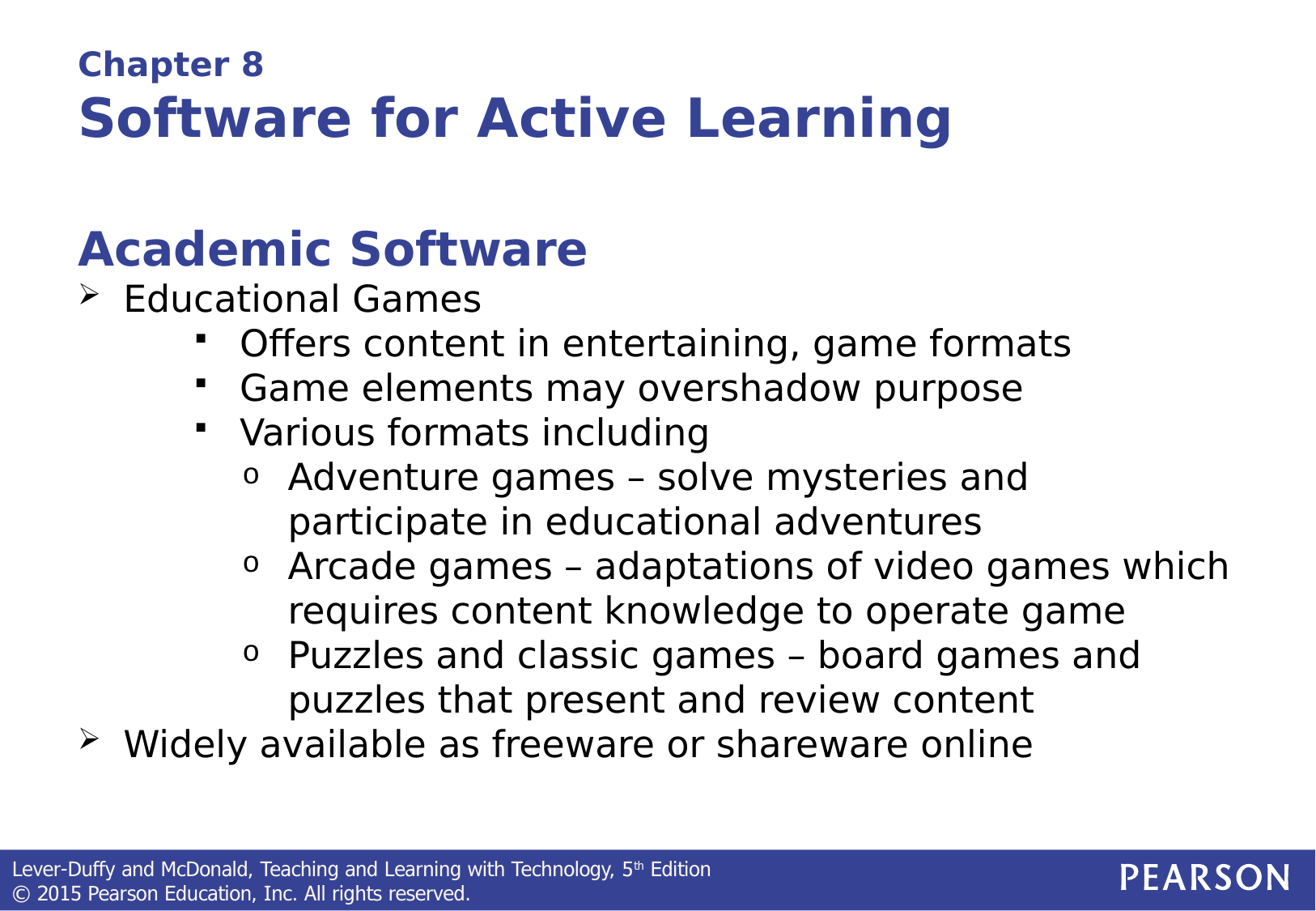

# Chapter 8 Software for Active Learning
Academic Software
Educational Games
Offers content in entertaining, game formats
Game elements may overshadow purpose
Various formats including
Adventure games – solve mysteries and participate in educational adventures
Arcade games – adaptations of video games which requires content knowledge to operate game
Puzzles and classic games – board games and puzzles that present and review content
Widely available as freeware or shareware online